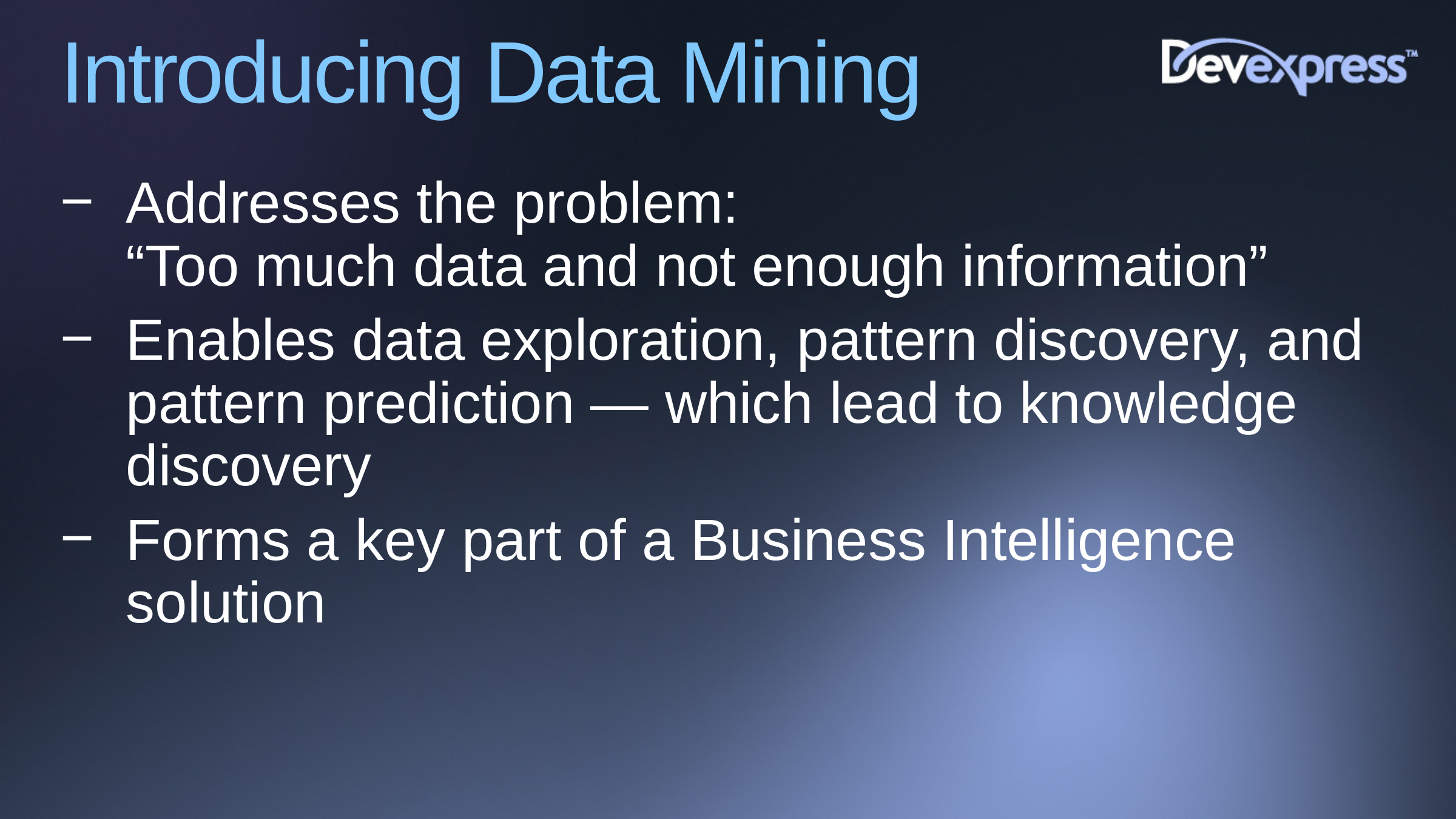

# Introducing Data Mining
Addresses the problem:
“Too much data and not enough information”
Enables data exploration, pattern discovery, and pattern prediction — which lead to knowledge discovery
Forms a key part of a Business Intelligence solution